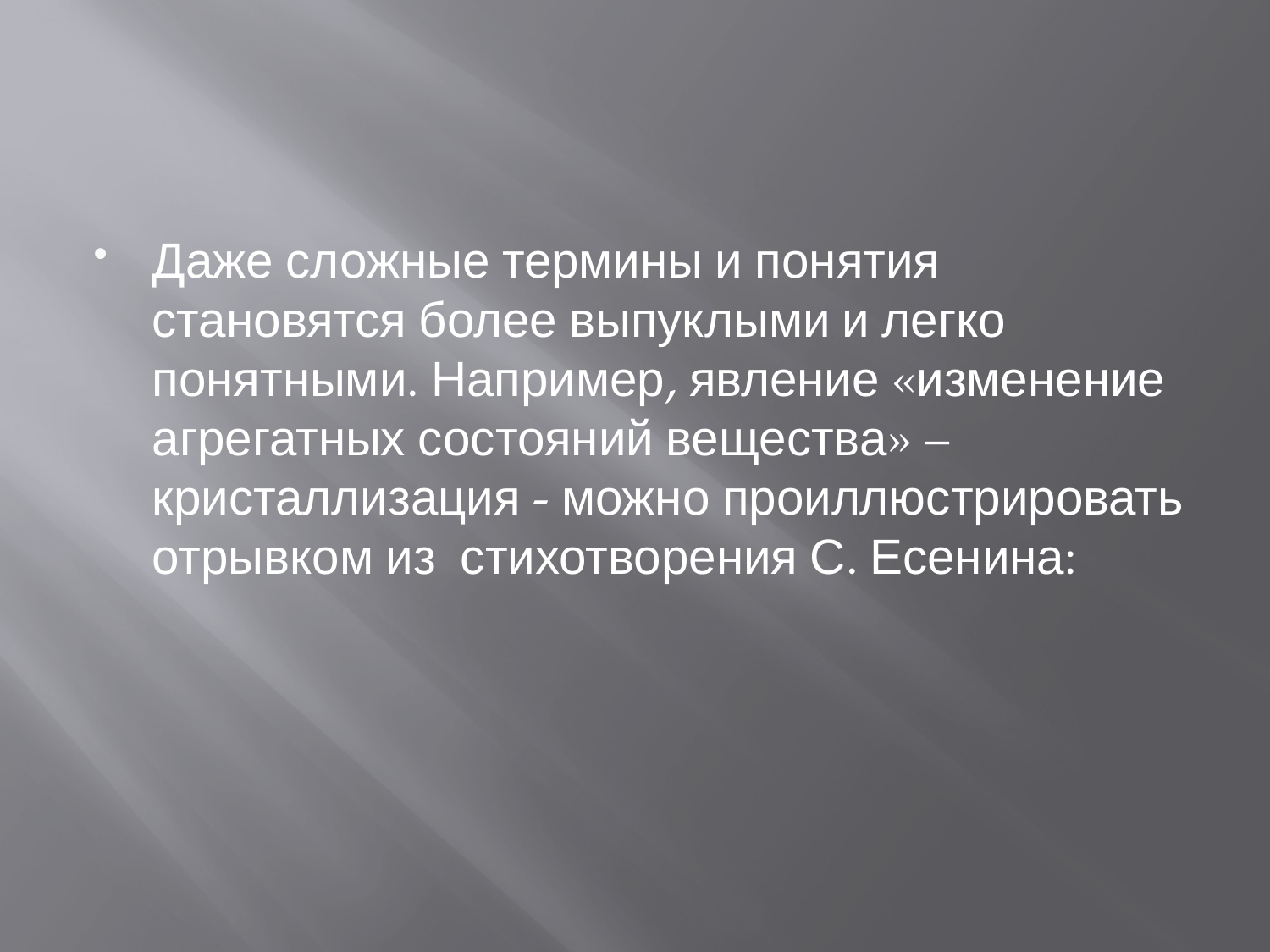

Даже сложные термины и понятия становятся более выпуклыми и легко понятными. Например, явление «изменение агрегатных состояний вещества» – кристаллизация - можно проиллюстрировать отрывком из  стихотворения С. Есенина: